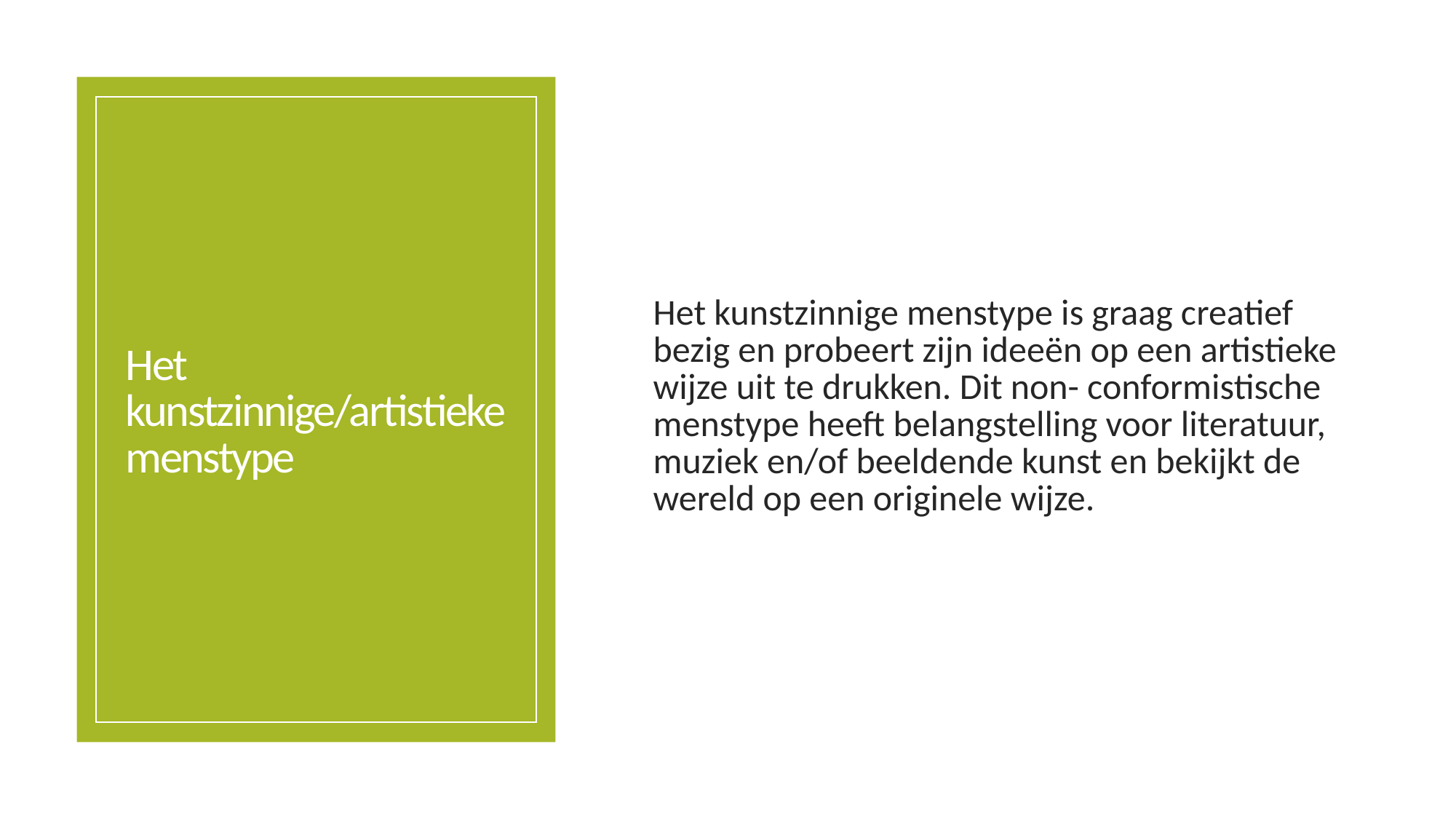

# Het kunstzinnige/artistieke menstype
Het kunstzinnige menstype is graag creatief bezig en probeert zijn ideeën op een artistieke wijze uit te drukken. Dit non- conformistische menstype heeft belangstelling voor literatuur, muziek en/of beeldende kunst en bekijkt de wereld op een originele wijze.